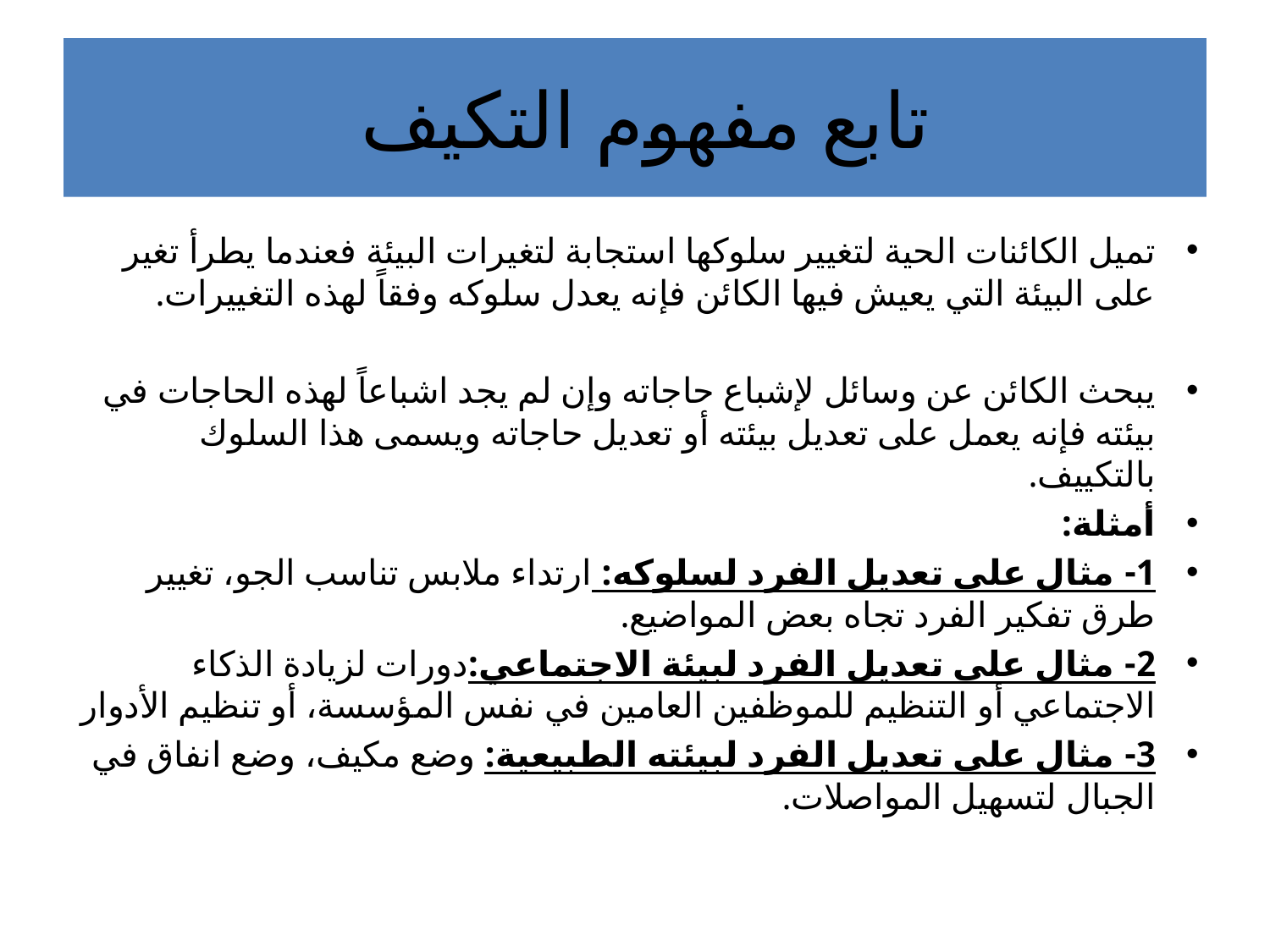

# تابع مفهوم التكيف
تميل الكائنات الحية لتغيير سلوكها استجابة لتغيرات البيئة فعندما يطرأ تغير على البيئة التي يعيش فيها الكائن فإنه يعدل سلوكه وفقاً لهذه التغييرات.

يبحث الكائن عن وسائل لإشباع حاجاته وإن لم يجد اشباعاً لهذه الحاجات في بيئته فإنه يعمل على تعديل بيئته أو تعديل حاجاته ويسمى هذا السلوك بالتكييف.
أمثلة:
1- مثال على تعديل الفرد لسلوكه: ارتداء ملابس تناسب الجو، تغيير طرق تفكير الفرد تجاه بعض المواضيع.
2- مثال على تعديل الفرد لبيئة الاجتماعي:دورات لزيادة الذكاء الاجتماعي أو التنظيم للموظفين العامين في نفس المؤسسة، أو تنظيم الأدوار
3- مثال على تعديل الفرد لبيئته الطبيعية: وضع مكيف، وضع انفاق في الجبال لتسهيل المواصلات.